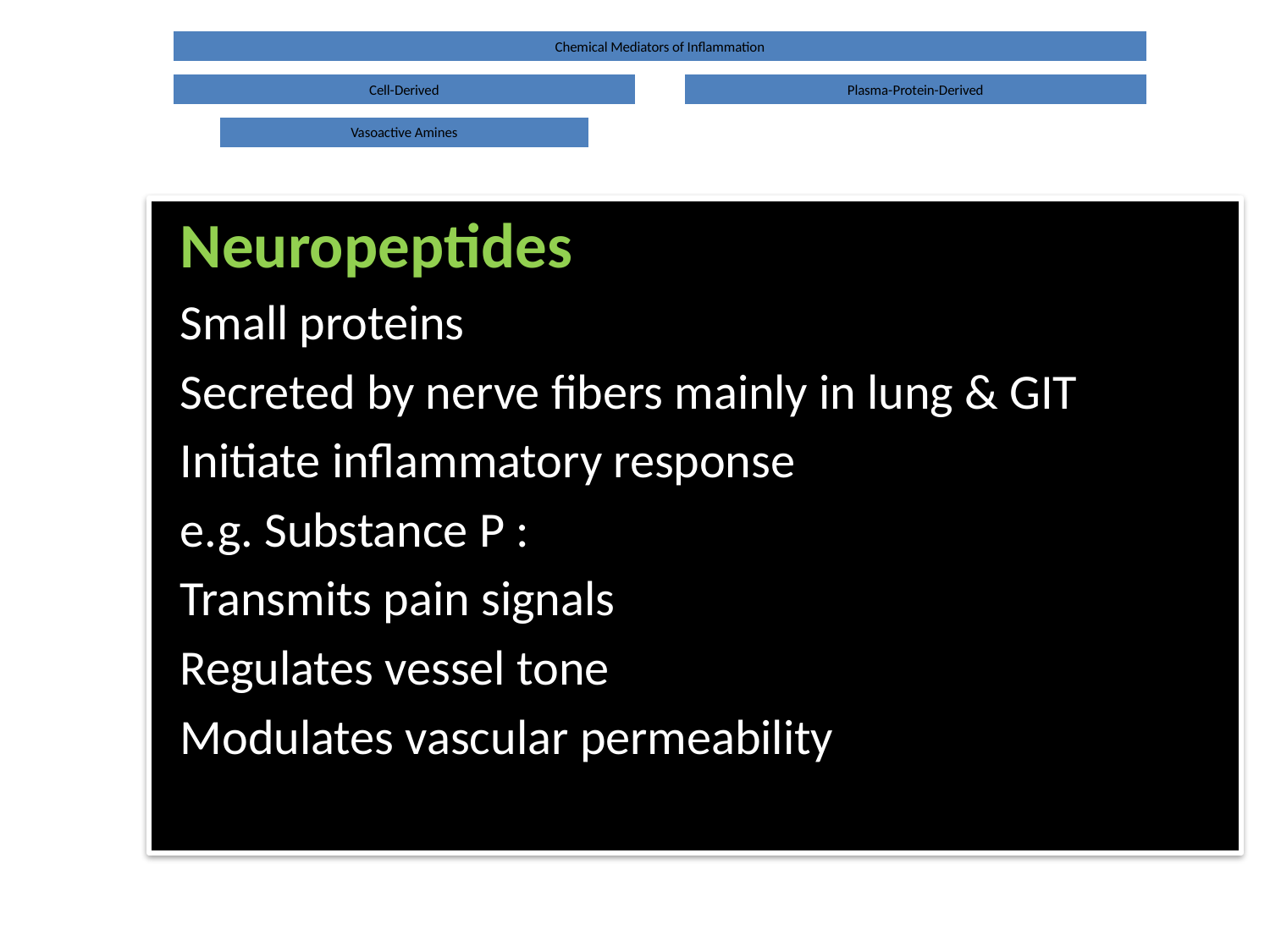

Chemical Mediators of Inflammation
Cell-Derived
Vasoactive Amines
Eicosanoids
PAF
Cytokines
Chemokines
ROS
NO
Lysosomal Enzymes of Leukocytes
Neuropeptides
Plasma-Protein-Derived
Neuropeptides
Small proteins
Secreted by nerve fibers mainly in lung & GIT
Initiate inflammatory response
e.g. Substance P :
Transmits pain signals
Regulates vessel tone
Modulates vascular permeability